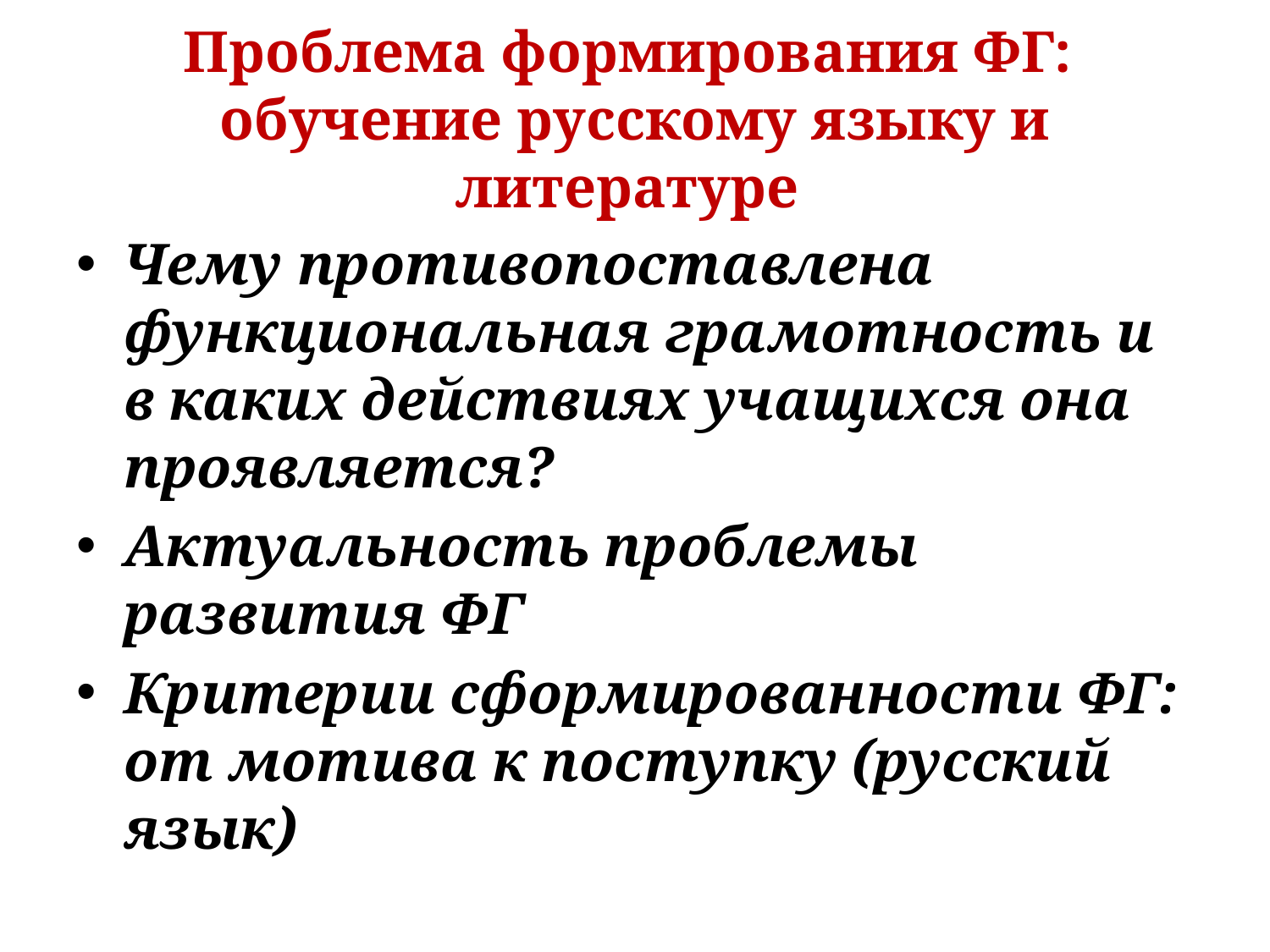

# Проблема формирования ФГ: обучение русскому языку и литературе
Чему противопоставлена функциональная грамотность и в каких действиях учащихся она проявляется?
Актуальность проблемы развития ФГ
Критерии сформированности ФГ: от мотива к поступку (русский язык)